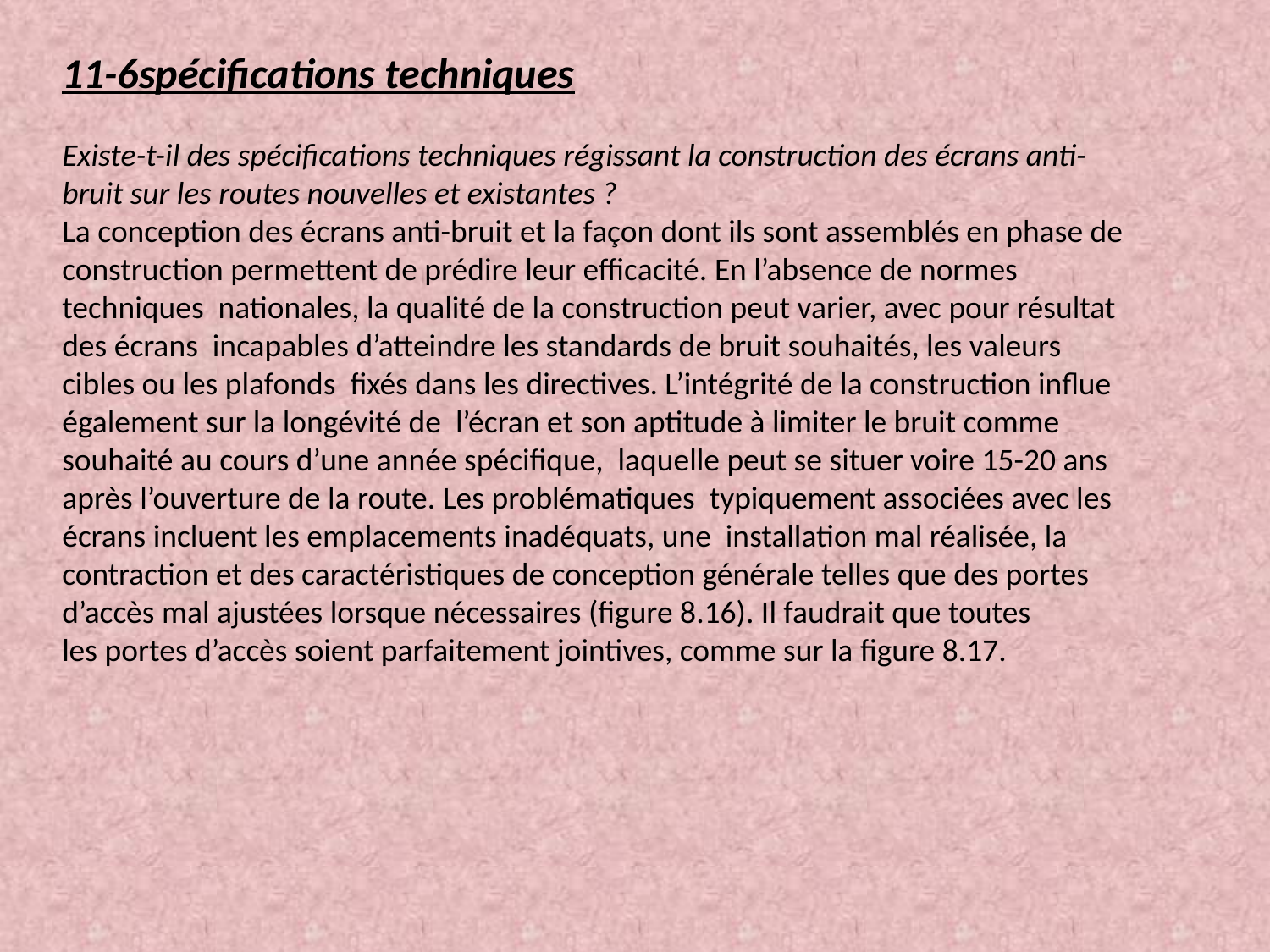

11-6spécifications techniques

Existe-t-il des spécifications techniques régissant la construction des écrans anti-bruit sur les routes nouvelles et existantes ?
La conception des écrans anti-bruit et la façon dont ils sont assemblés en phase de
construction permettent de prédire leur efficacité. En l’absence de normes techniques  nationales, la qualité de la construction peut varier, avec pour résultat des écrans  incapables d’atteindre les standards de bruit souhaités, les valeurs cibles ou les plafonds  fixés dans les directives. L’intégrité de la construction influe également sur la longévité de  l’écran et son aptitude à limiter le bruit comme souhaité au cours d’une année spécifique,  laquelle peut se situer voire 15-20 ans après l’ouverture de la route. Les problématiques  typiquement associées avec les écrans incluent les emplacements inadéquats, une  installation mal réalisée, la contraction et des caractéristiques de conception générale telles que des portes d’accès mal ajustées lorsque nécessaires (figure 8.16). Il faudrait que toutes
les portes d’accès soient parfaitement jointives, comme sur la figure 8.17.